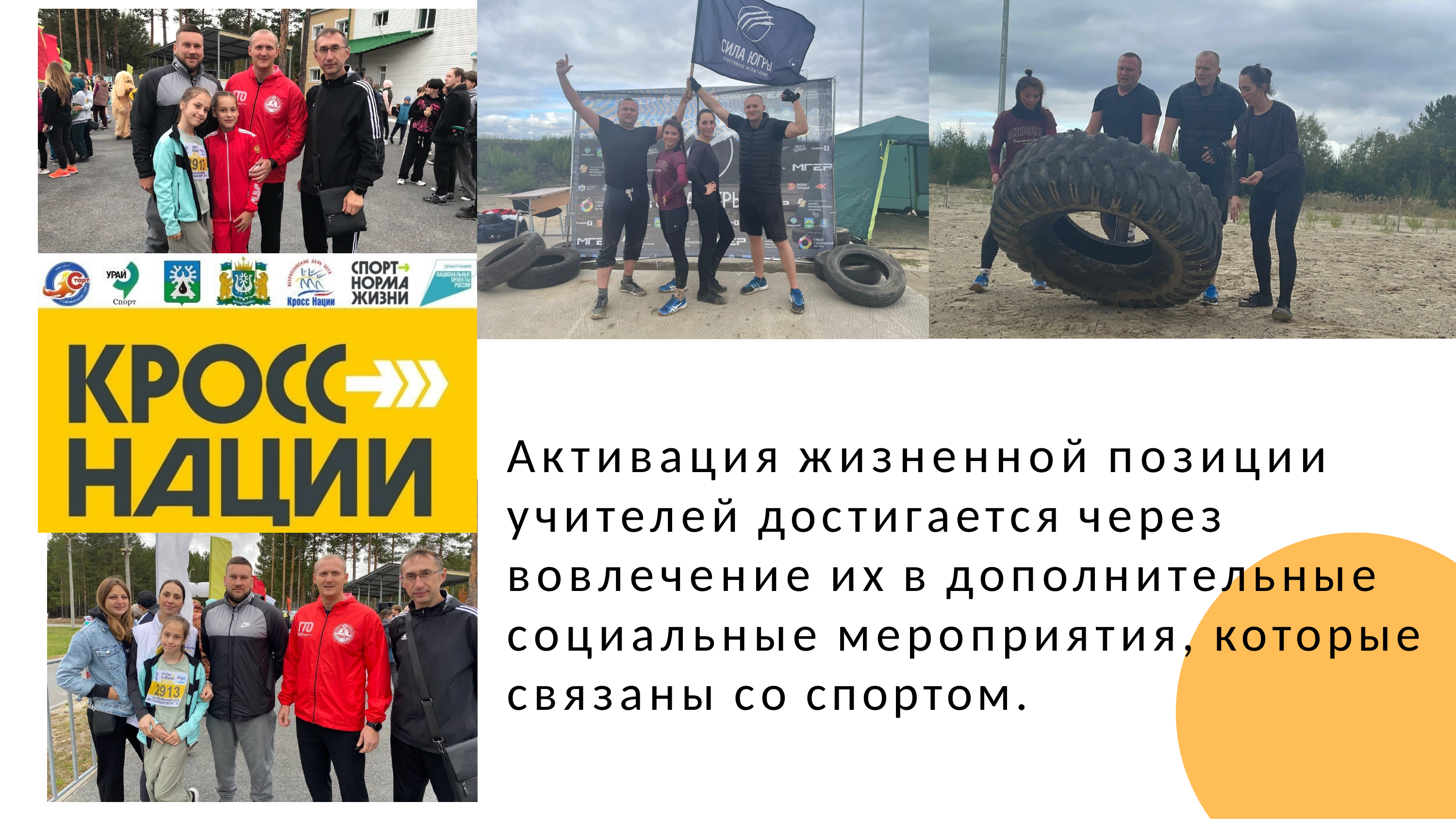

Активация жизненной позиции учителей достигается через вовлечение их в дополнительные социальные мероприятия, которые связаны со спортом.